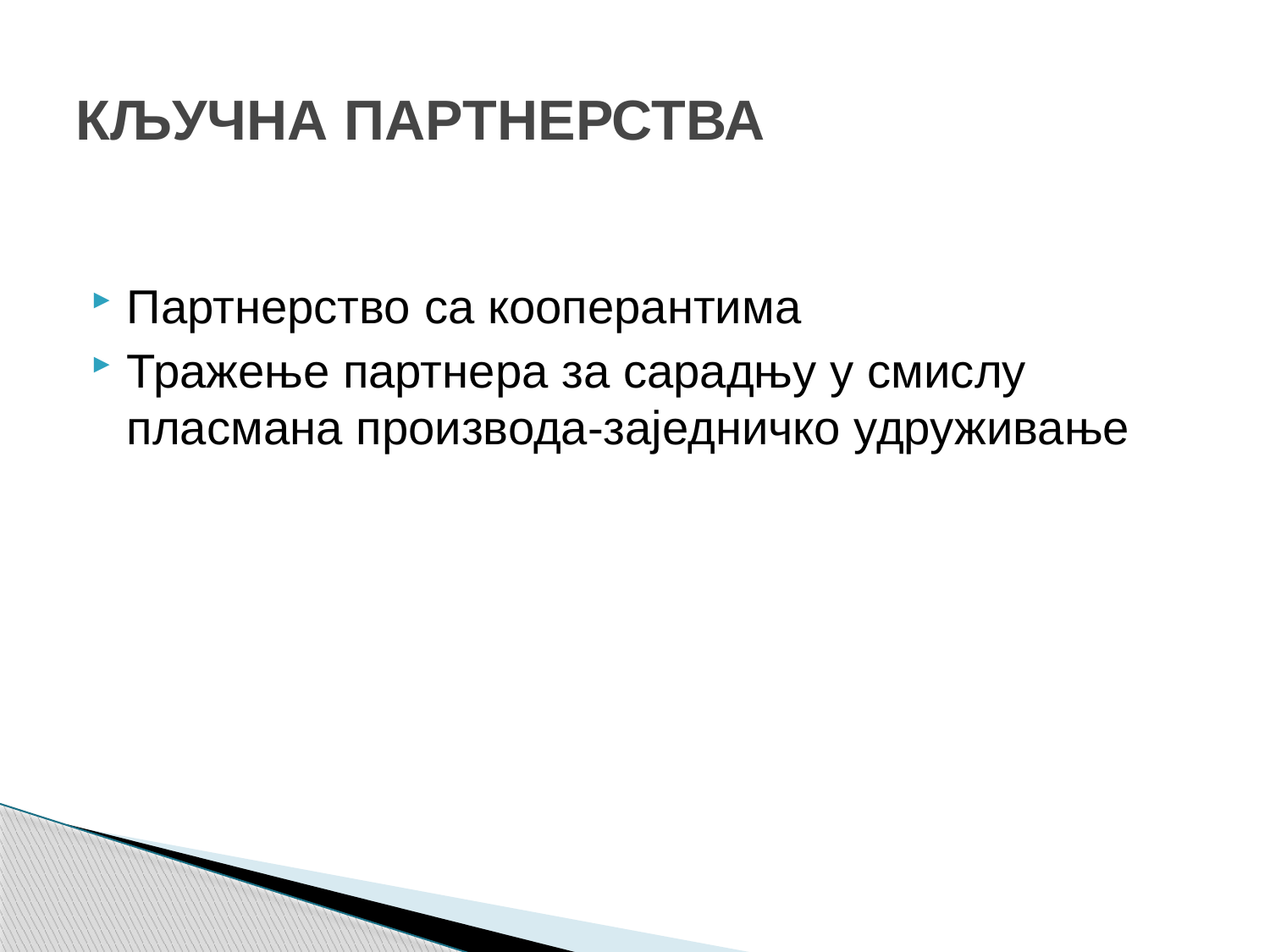

# КЉУЧНА ПАРТНЕРСТВА

Партнерство са кооперантима
Тражење партнера за сарадњу у смислу пласмана производа-заједничко удруживање